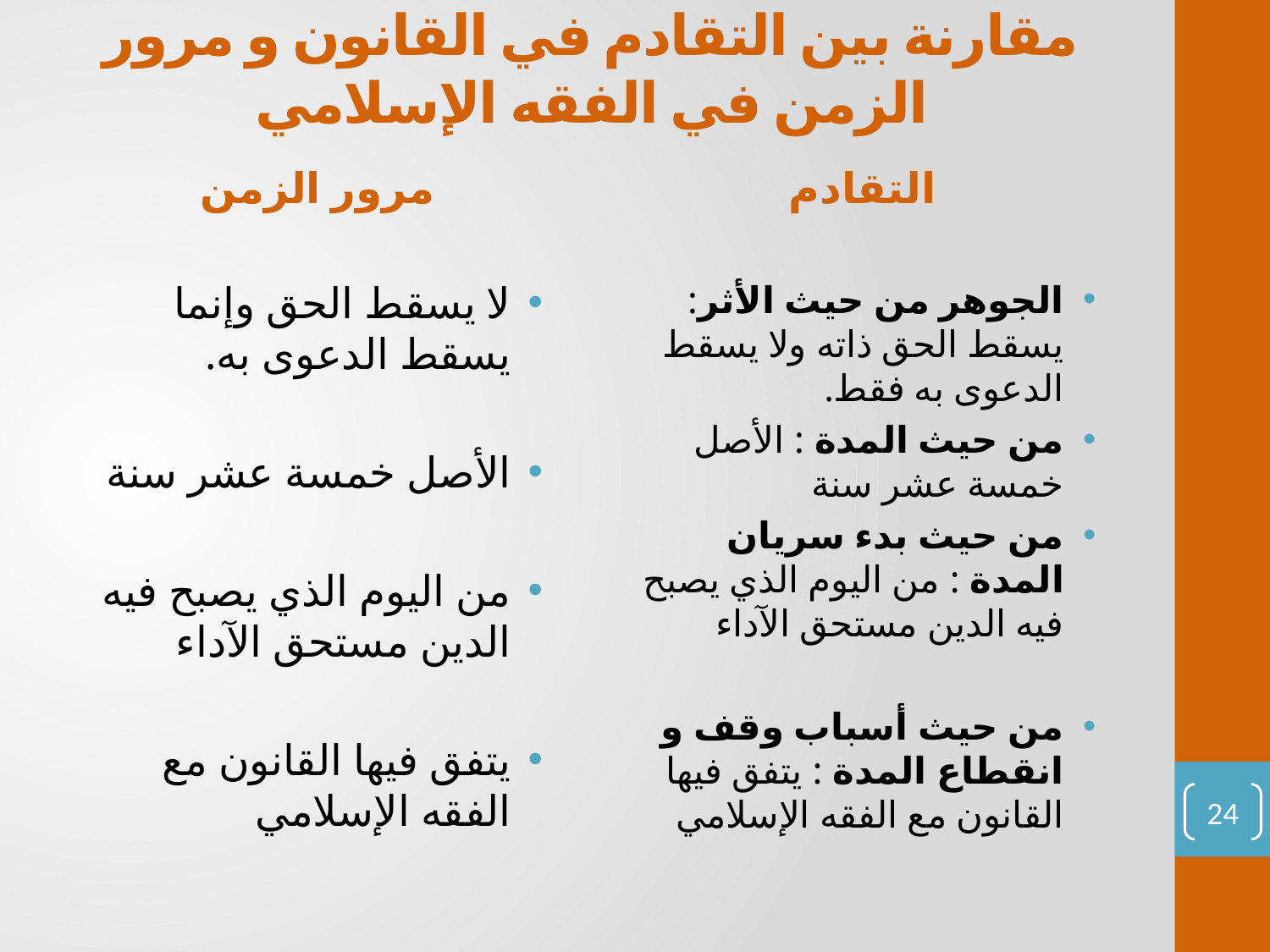

# مقارنة بين التقادم في القانون و مرور الزمن في الفقه الإسلامي
مرور الزمن
التقادم
لا يسقط الحق وإنما يسقط الدعوى به.

الأصل خمسة عشر سنة

من اليوم الذي يصبح فيه الدين مستحق الآداء

يتفق فيها القانون مع الفقه الإسلامي

الجوهر من حيث الأثر: يسقط الحق ذاته ولا يسقط الدعوى به فقط.
من حيث المدة : الأصل خمسة عشر سنة
من حيث بدء سريان المدة : من اليوم الذي يصبح فيه الدين مستحق الآداء

من حيث أسباب وقف و انقطاع المدة : يتفق فيها القانون مع الفقه الإسلامي
24